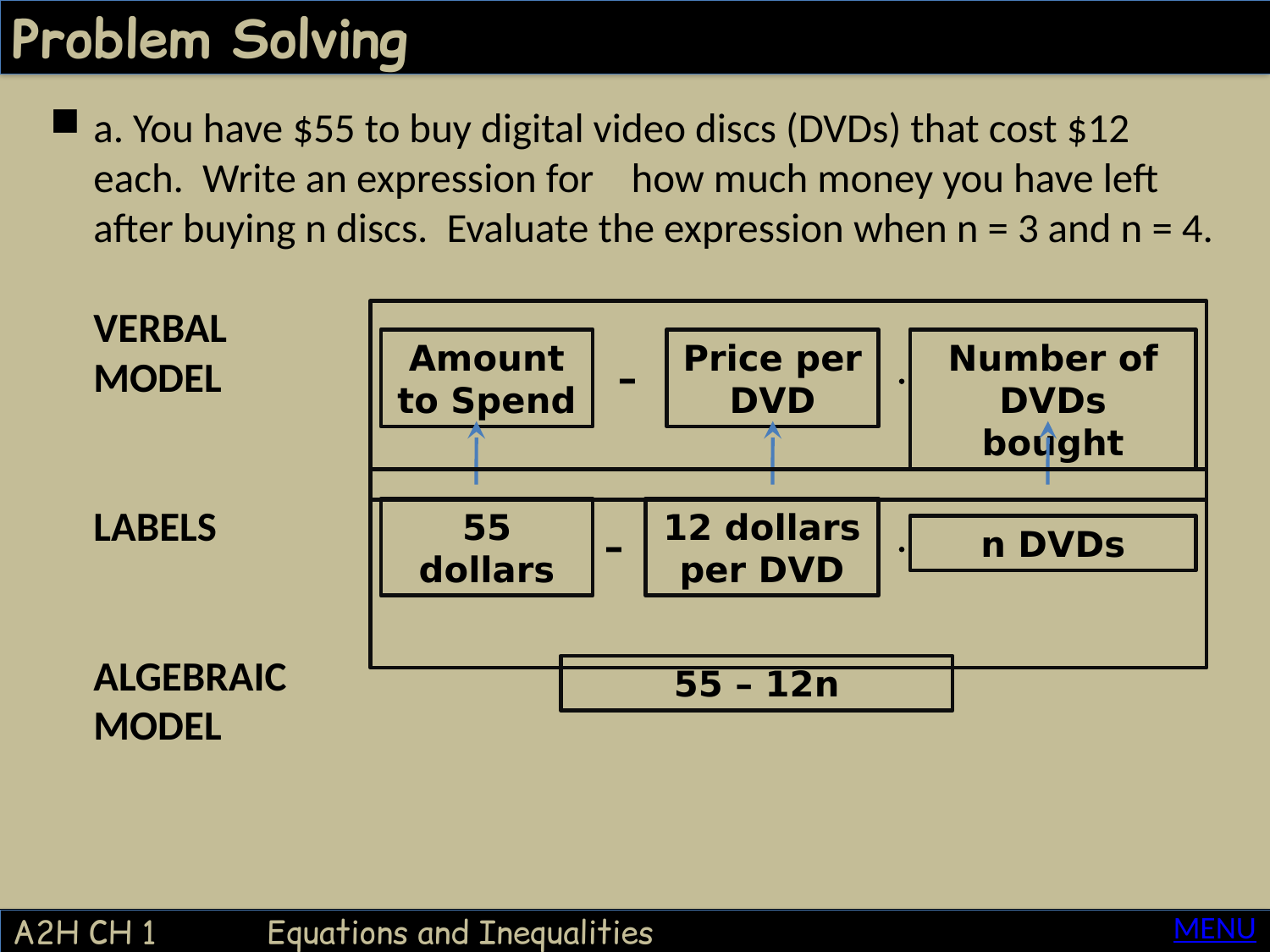

Problem Solving
a. You have $55 to buy digital video discs (DVDs) that cost $12 each.  Write an expression for    how much money you have left after buying n discs.  Evaluate the expression when n = 3 and n = 4.

	VERBAL
	MODEL

	LABELS

	ALGEBRAIC
	MODEL

	        – 		⋅

Amount to Spend
Price per DVD
Number of DVDs bought

	       – 		⋅

55 dollars
12 dollars per DVD
n DVDs
55 – 12n
MENU
A2H CH 1 	Equations and Inequalities